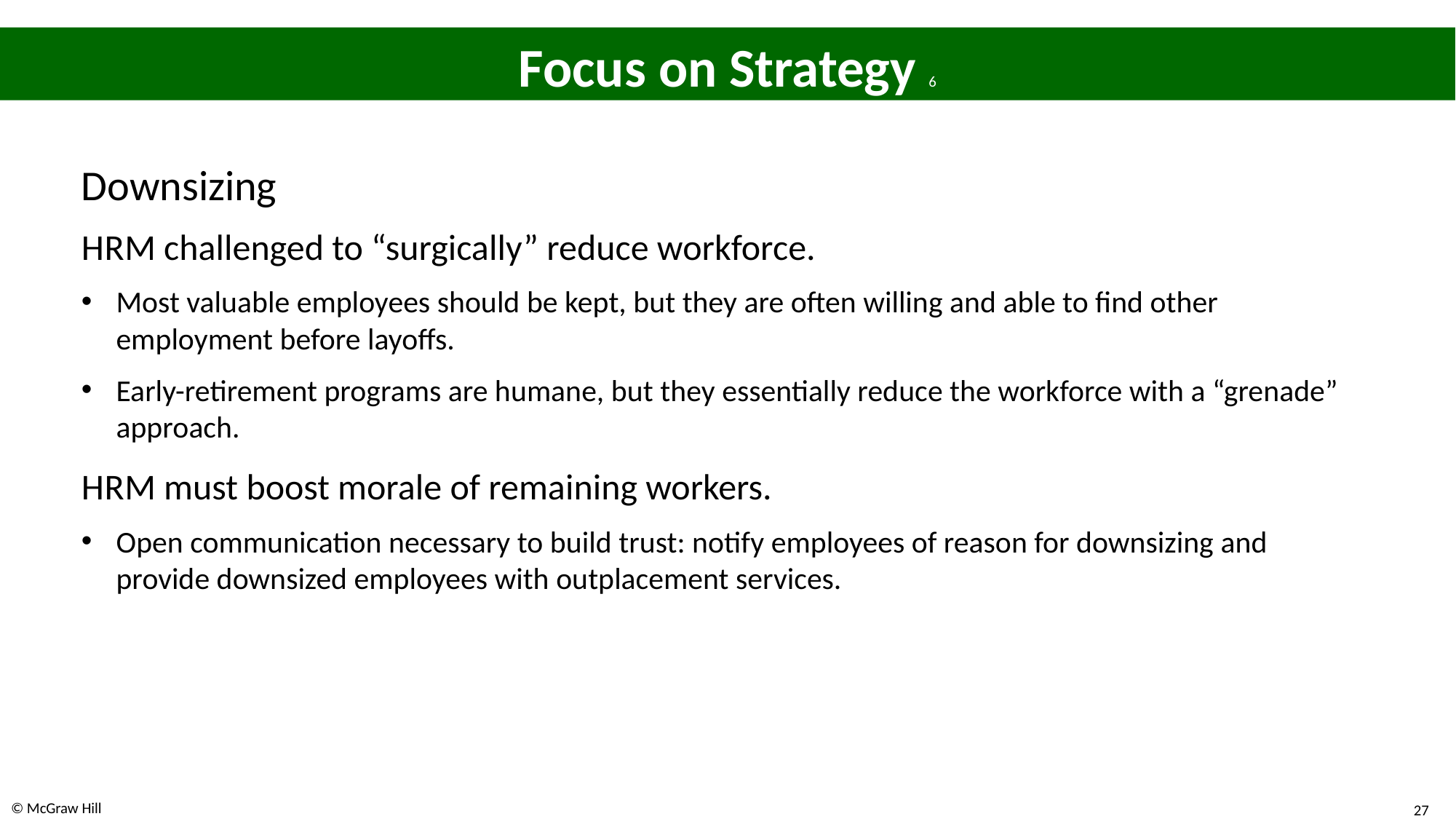

# Focus on Strategy 6
Downsizing
H R M challenged to “surgically” reduce workforce.
Most valuable employees should be kept, but they are often willing and able to find other employment before layoffs.
Early-retirement programs are humane, but they essentially reduce the workforce with a “grenade” approach.
H R M must boost morale of remaining workers.
Open communication necessary to build trust: notify employees of reason for downsizing and provide downsized employees with outplacement services.